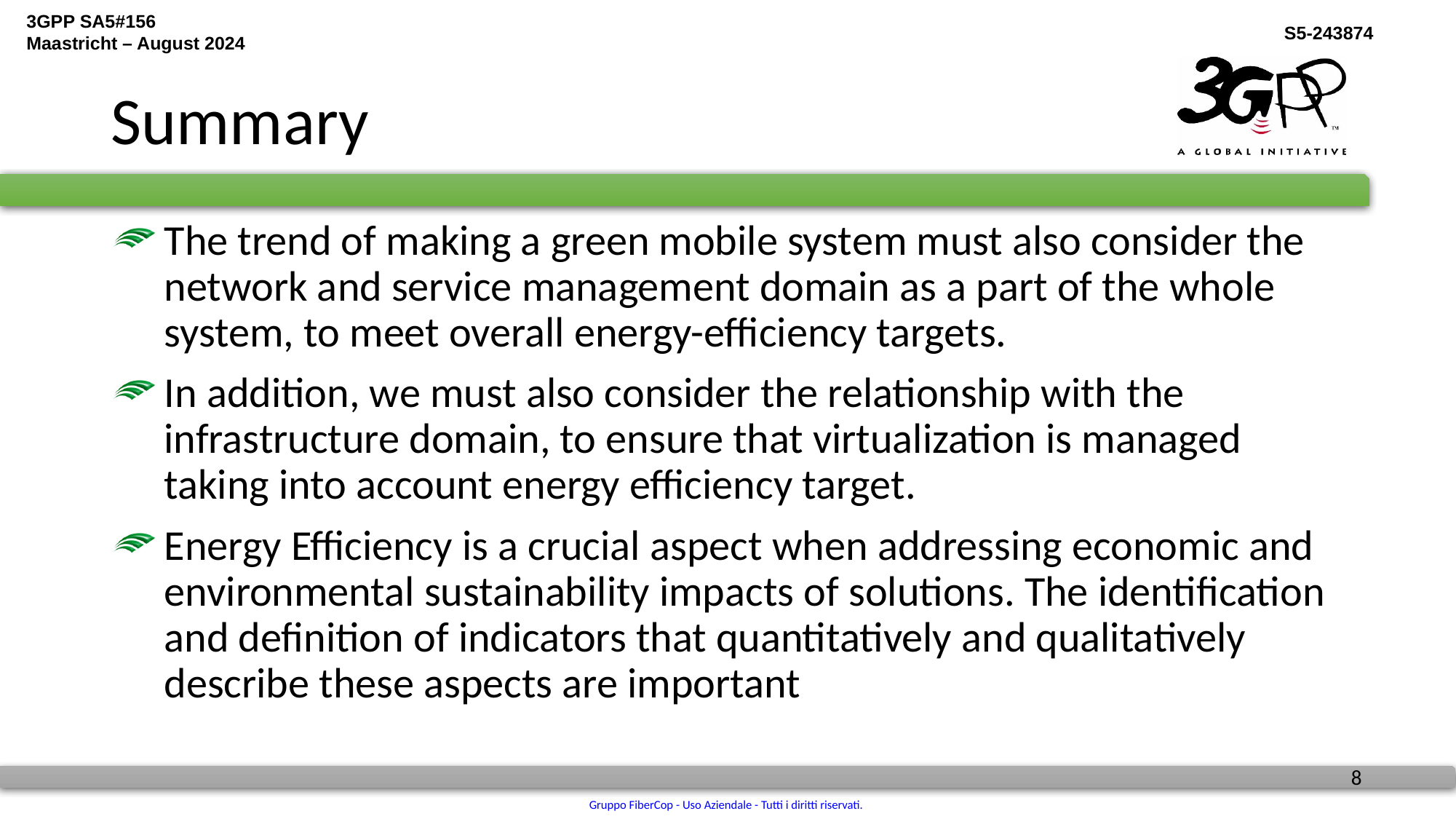

# Summary
The trend of making a green mobile system must also consider the network and service management domain as a part of the whole system, to meet overall energy-efficiency targets.
In addition, we must also consider the relationship with the infrastructure domain, to ensure that virtualization is managed taking into account energy efficiency target.
Energy Efficiency is a crucial aspect when addressing economic and environmental sustainability impacts of solutions. The identification and definition of indicators that quantitatively and qualitatively describe these aspects are important